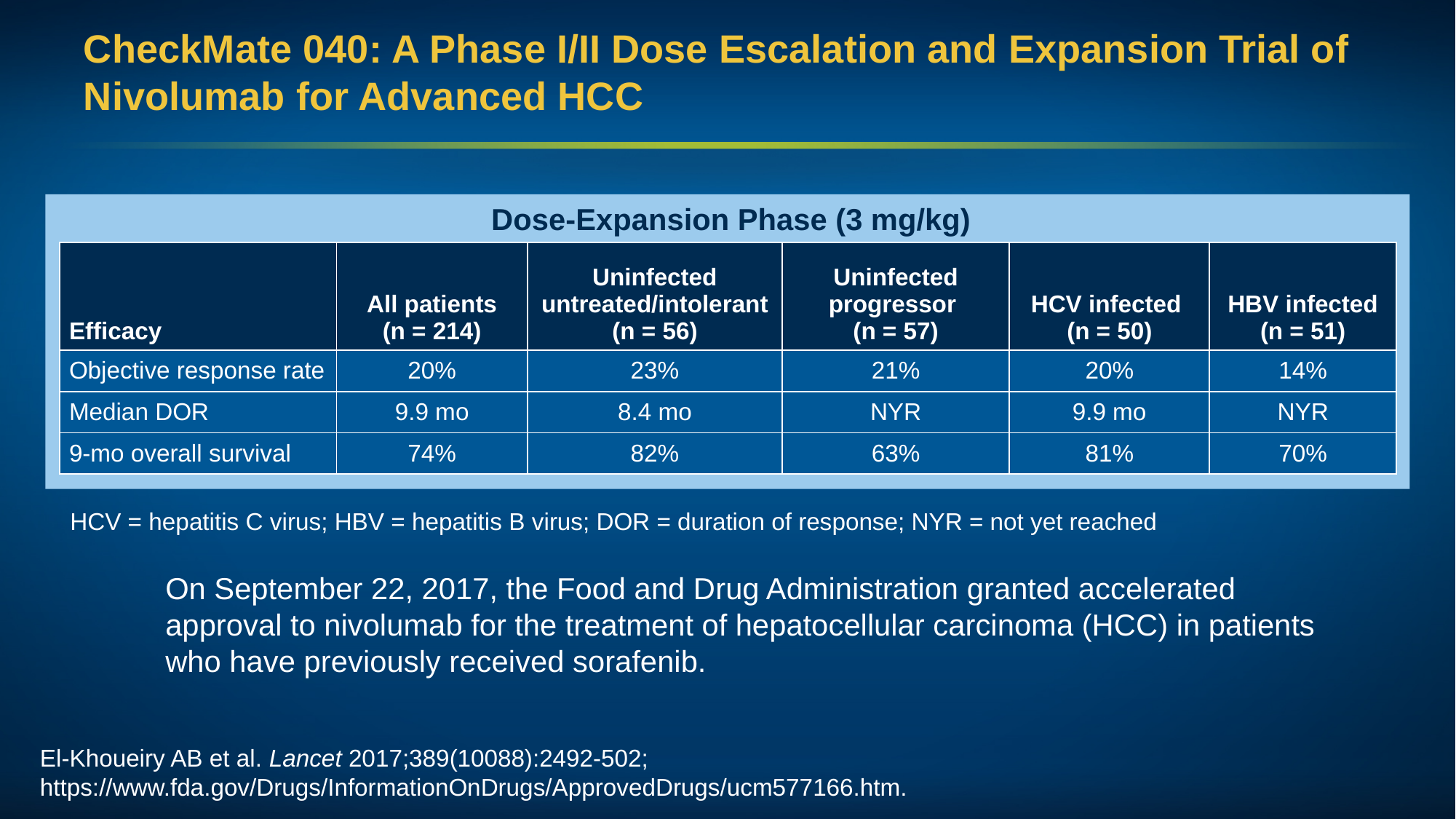

# CheckMate 040: A Phase I/II Dose Escalation and Expansion Trial of Nivolumab for Advanced HCC

Dose-Expansion Phase (3 mg/kg)
| Efficacy | All patients (n = 214) | Uninfected untreated/intolerant (n = 56) | Uninfected progressor (n = 57) | HCV infected (n = 50) | HBV infected (n = 51) |
| --- | --- | --- | --- | --- | --- |
| Objective response rate | 20% | 23% | 21% | 20% | 14% |
| Median DOR | 9.9 mo | 8.4 mo | NYR | 9.9 mo | NYR |
| 9-mo overall survival | 74% | 82% | 63% | 81% | 70% |
HCV = hepatitis C virus; HBV = hepatitis B virus; DOR = duration of response; NYR = not yet reached
On September 22, 2017, the Food and Drug Administration granted accelerated approval to nivolumab for the treatment of hepatocellular carcinoma (HCC) in patients who have previously received sorafenib.
El-Khoueiry AB et al. Lancet 2017;389(10088):2492-502; https://www.fda.gov/Drugs/InformationOnDrugs/ApprovedDrugs/ucm577166.htm.